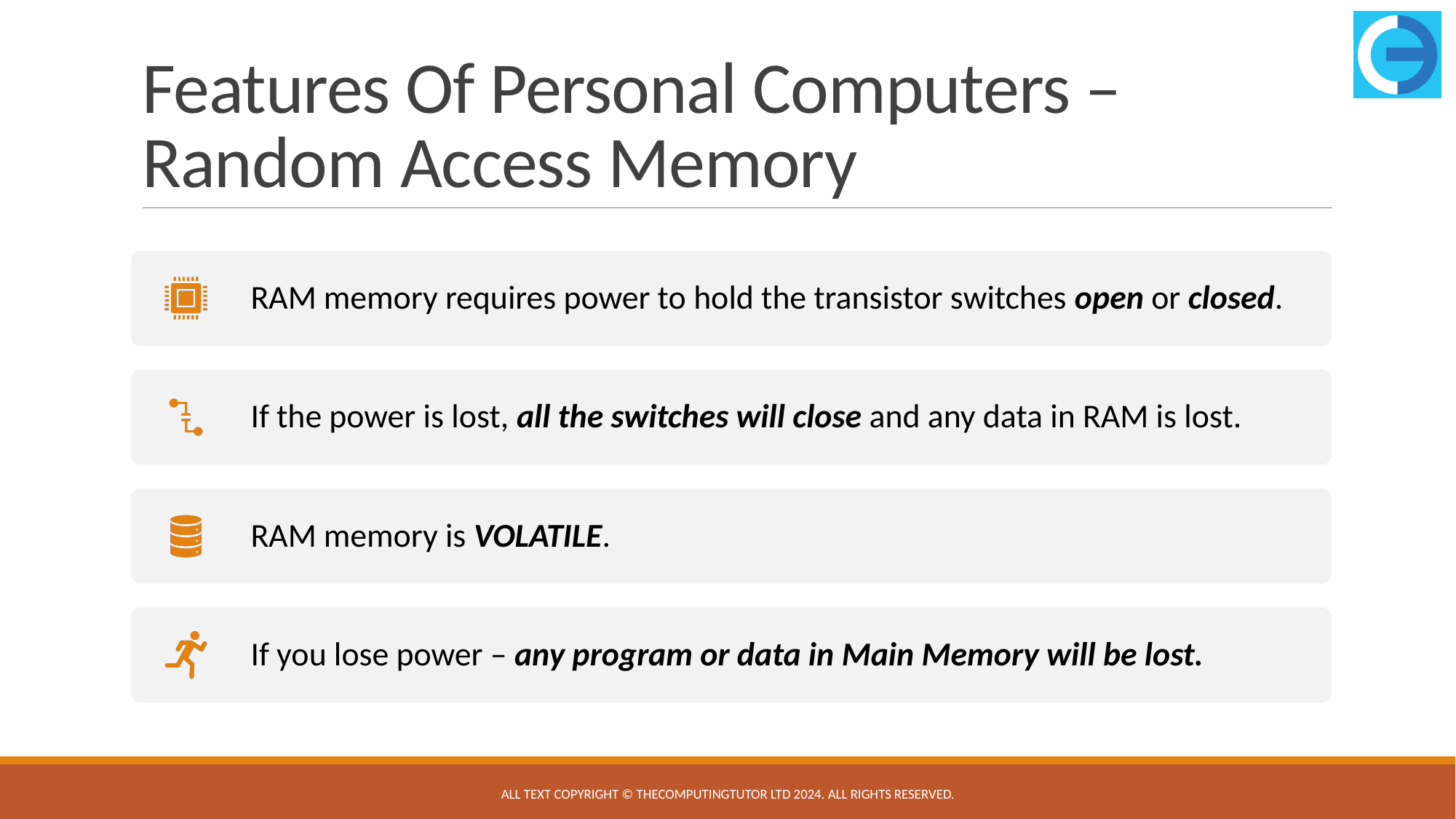

# Features Of Personal Computers – Random Access Memory
RAM memory requires power to hold the transistor switches open or closed.
If the power is lost, all the switches will close and any data in RAM is lost.
RAM memory is VOLATILE.
If you lose power – any program or data in Main Memory will be lost.
All text copyright © TheComputingTutor Ltd 2024. All rights Reserved.